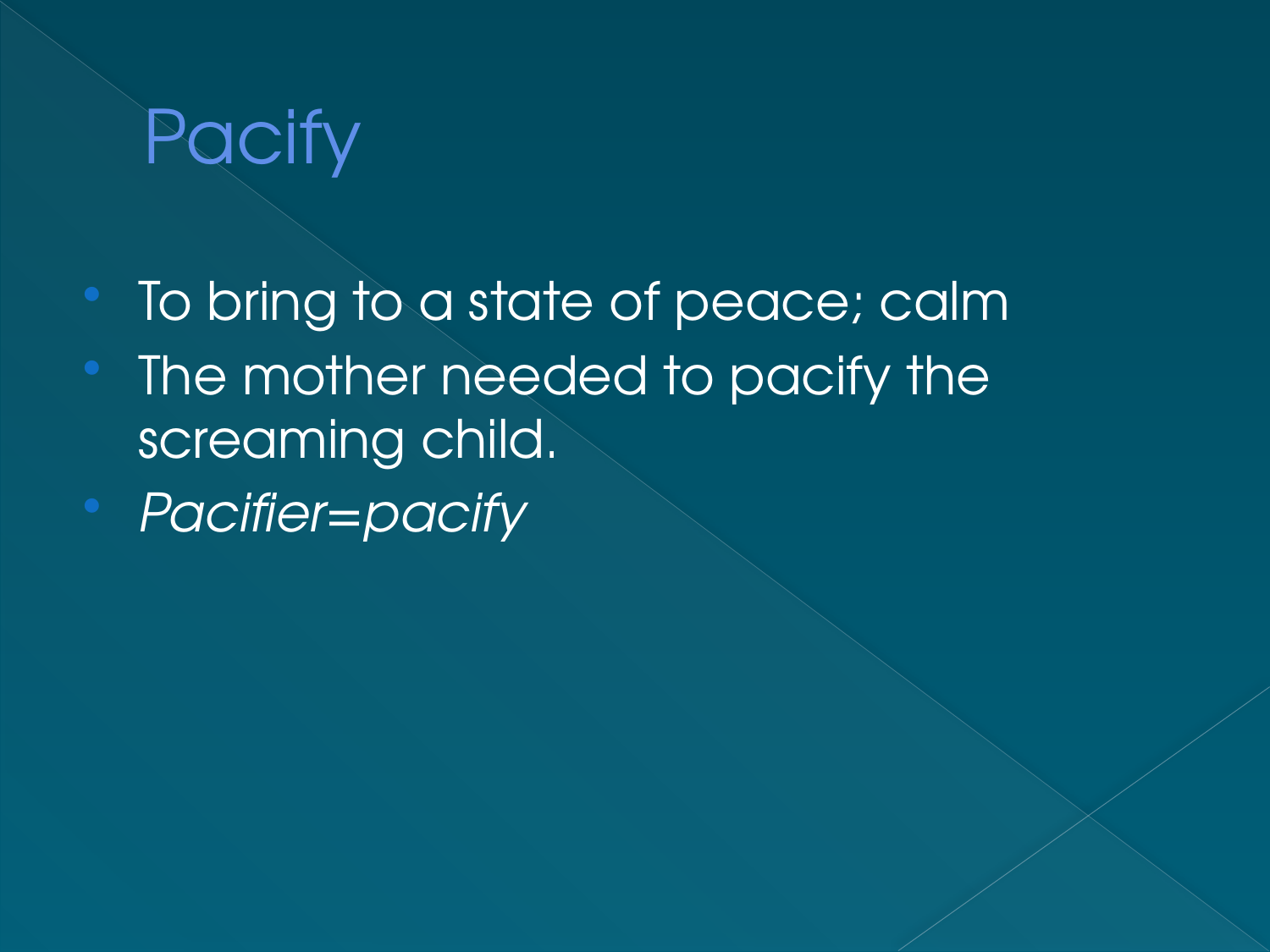

# Pacify
To bring to a state of peace; calm
The mother needed to pacify the screaming child.
Pacifier=pacify